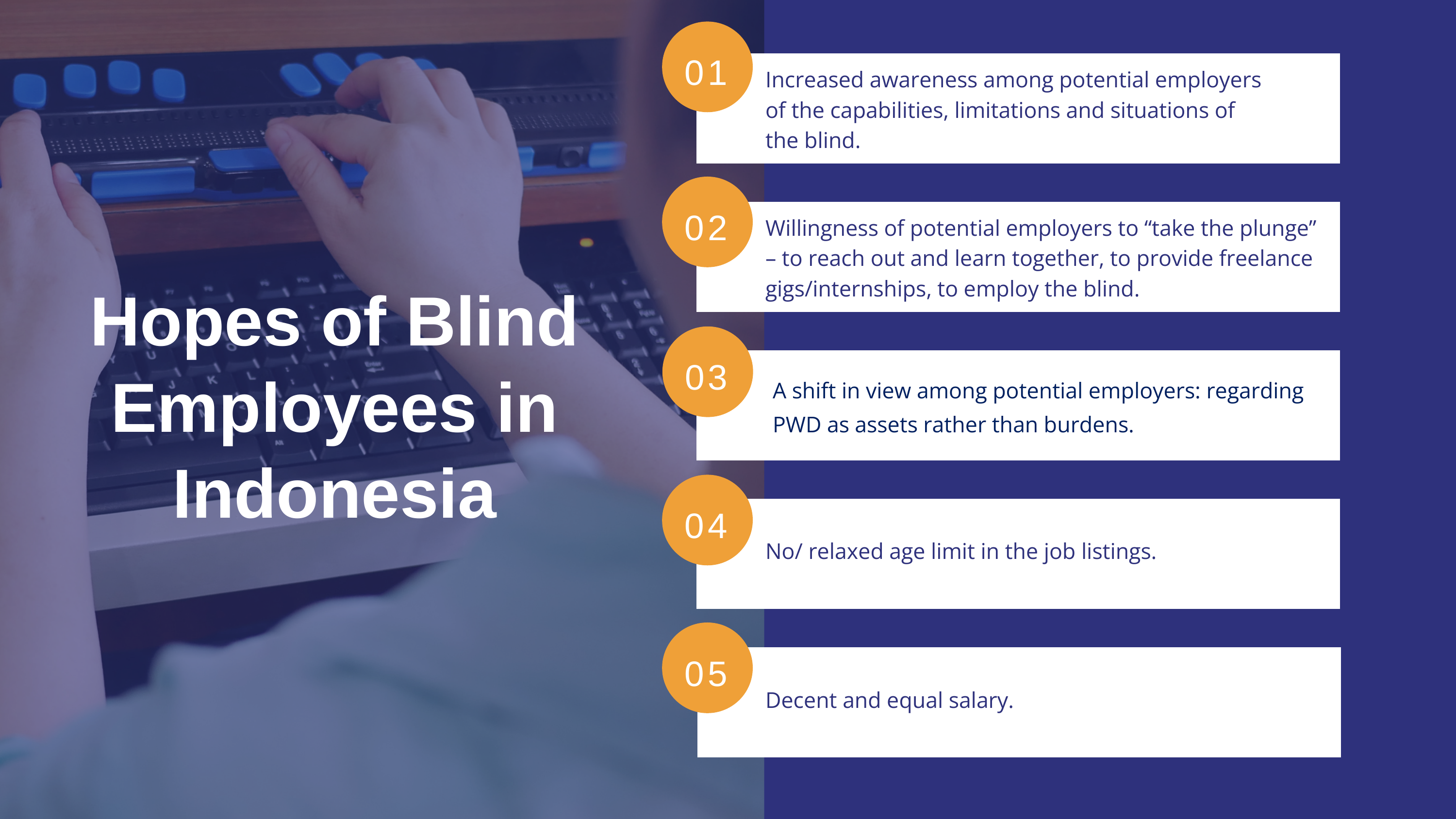

01
Increased awareness among potential employers of the capabilities, limitations and situations of the blind.

02
Willingness of potential employers to “take the plunge” – to reach out and learn together, to provide freelance gigs/internships, to employ the blind.
Hopes of Blind Employees in Indonesia

03
A shift in view among potential employers: regarding PWD as assets rather than burdens.

04
No/ relaxed age limit in the job listings.

05
Decent and equal salary.